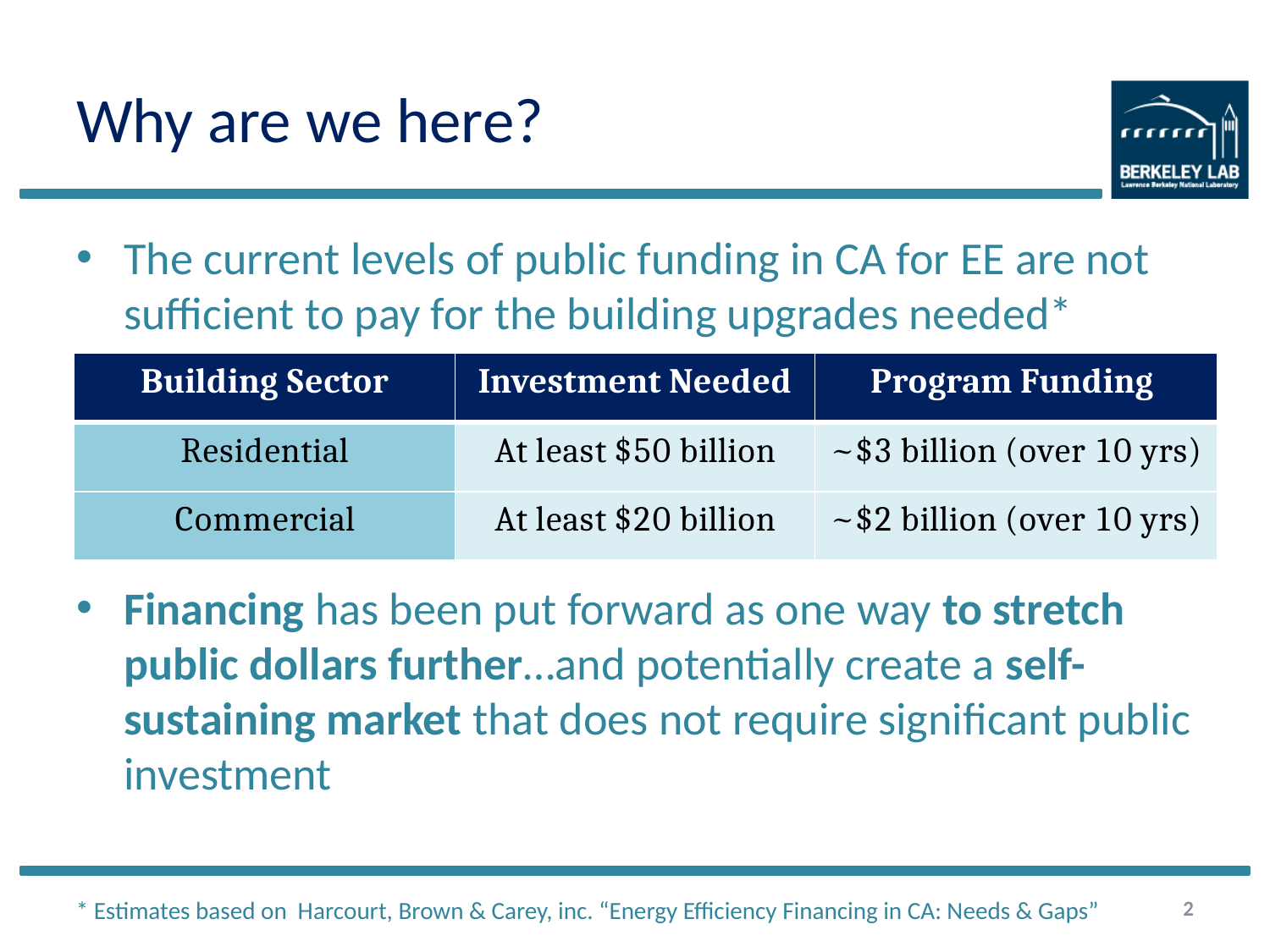

# Why are we here?
The current levels of public funding in CA for EE are not sufficient to pay for the building upgrades needed*

Financing has been put forward as one way to stretch public dollars further…and potentially create a self-sustaining market that does not require significant public investment
| Building Sector | Investment Needed | Program Funding |
| --- | --- | --- |
| Residential | At least $50 billion | ~$3 billion (over 10 yrs) |
| Commercial | At least $20 billion | ~$2 billion (over 10 yrs) |
2
* Estimates based on  Harcourt, Brown & Carey, inc. “Energy Efficiency Financing in CA: Needs & Gaps”